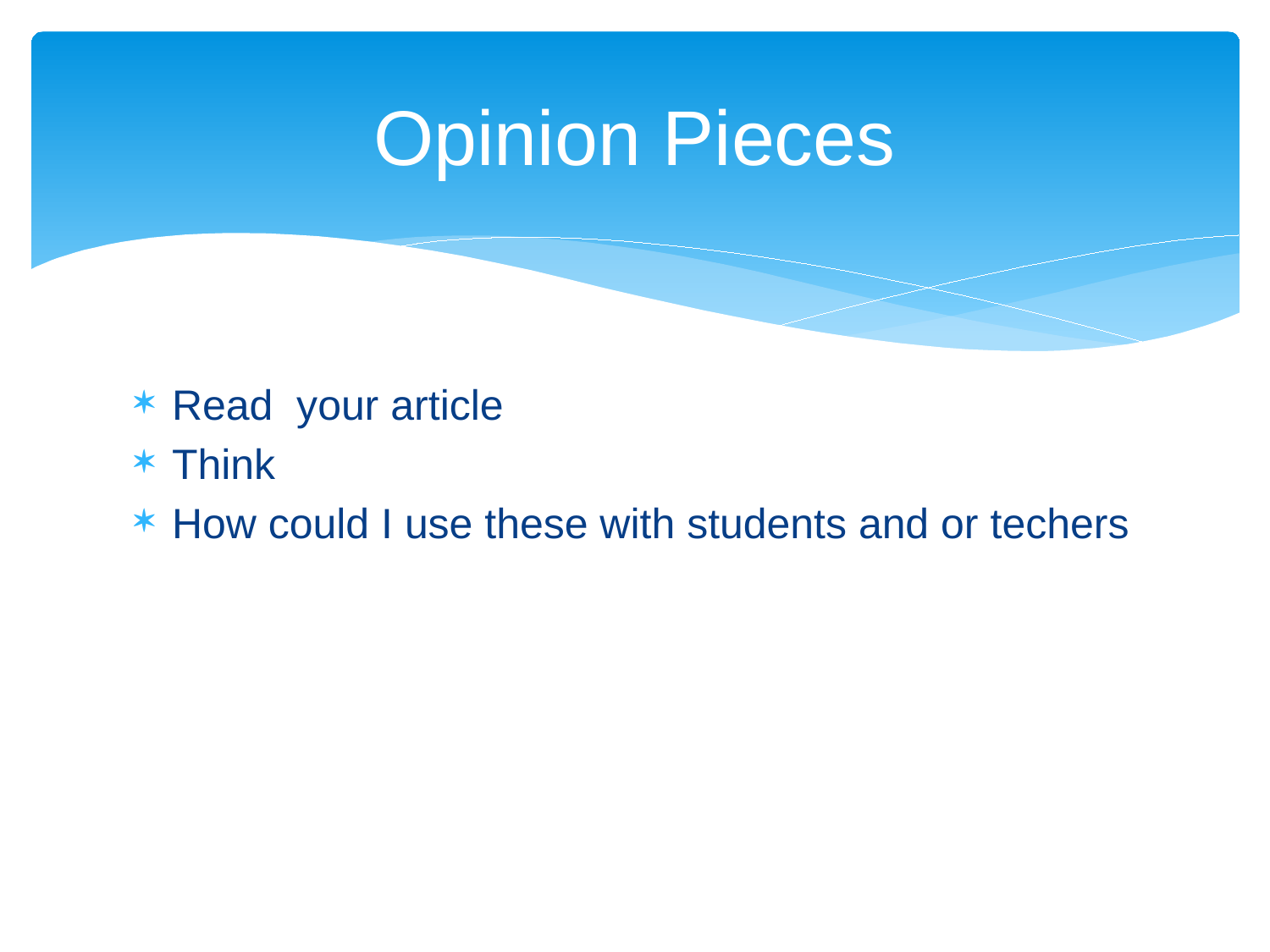

# Opinion Pieces
Read  your article
Think
How could I use these with students and or techers